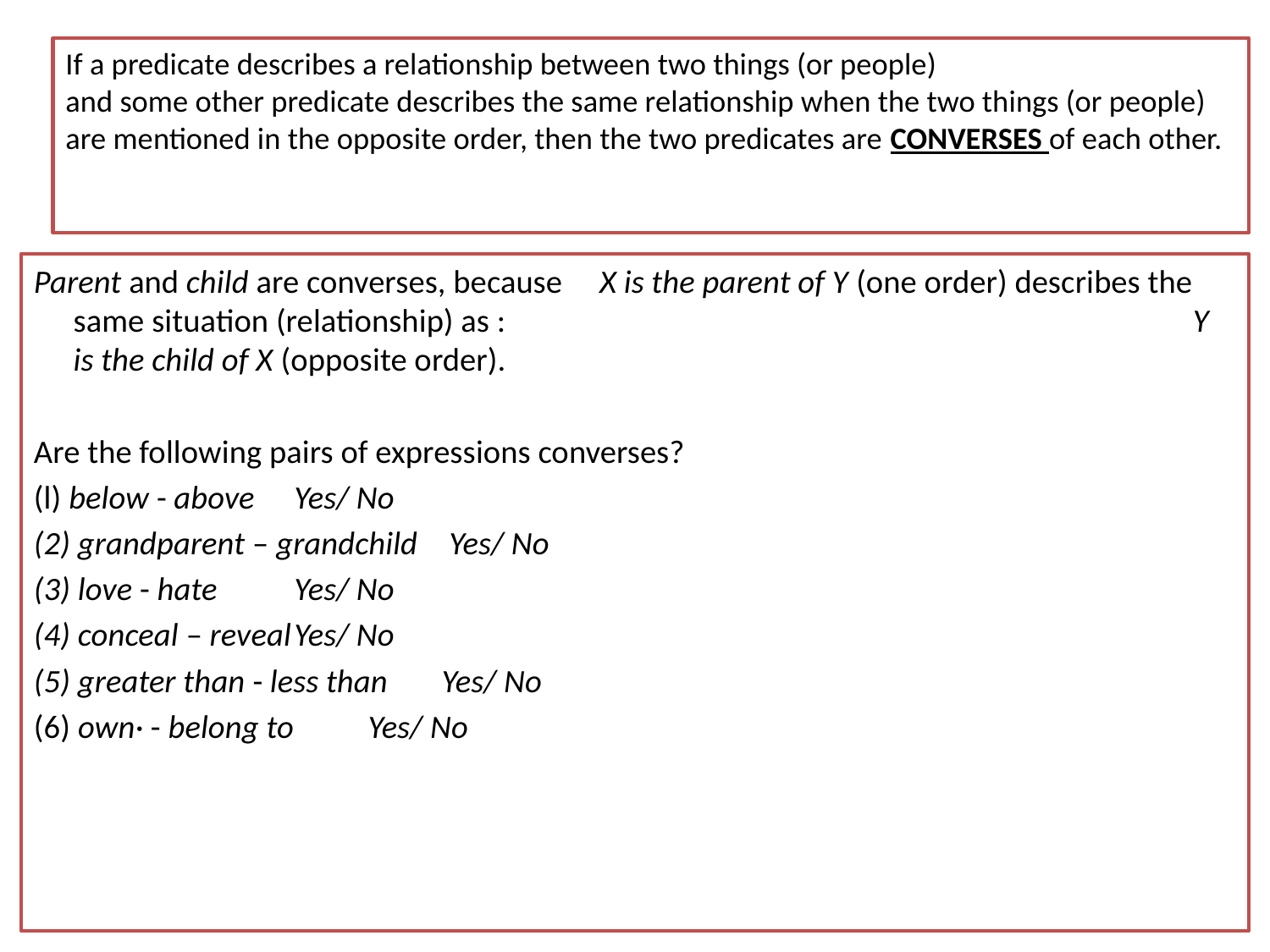

# If a predicate describes a relationship between two things (or people) and some other predicate describes the same relationship when the two things (or people) are mentioned in the opposite order, then the two predicates are CONVERSES of each other.
Parent and child are converses, because     X is the parent of Y (one order) describes the same situation (relationship) as :                                                                                 					  Y is the child of X (opposite order).

Are the following pairs of expressions converses?
(l) below - above 			Yes/ No
(2) grandparent – grandchild		 Yes/ No
(3) love - hate 				Yes/ No
(4) conceal – reveal			Yes/ No
(5) greater than - less than 		Yes/ No
(6) own· - belong to 			Yes/ No